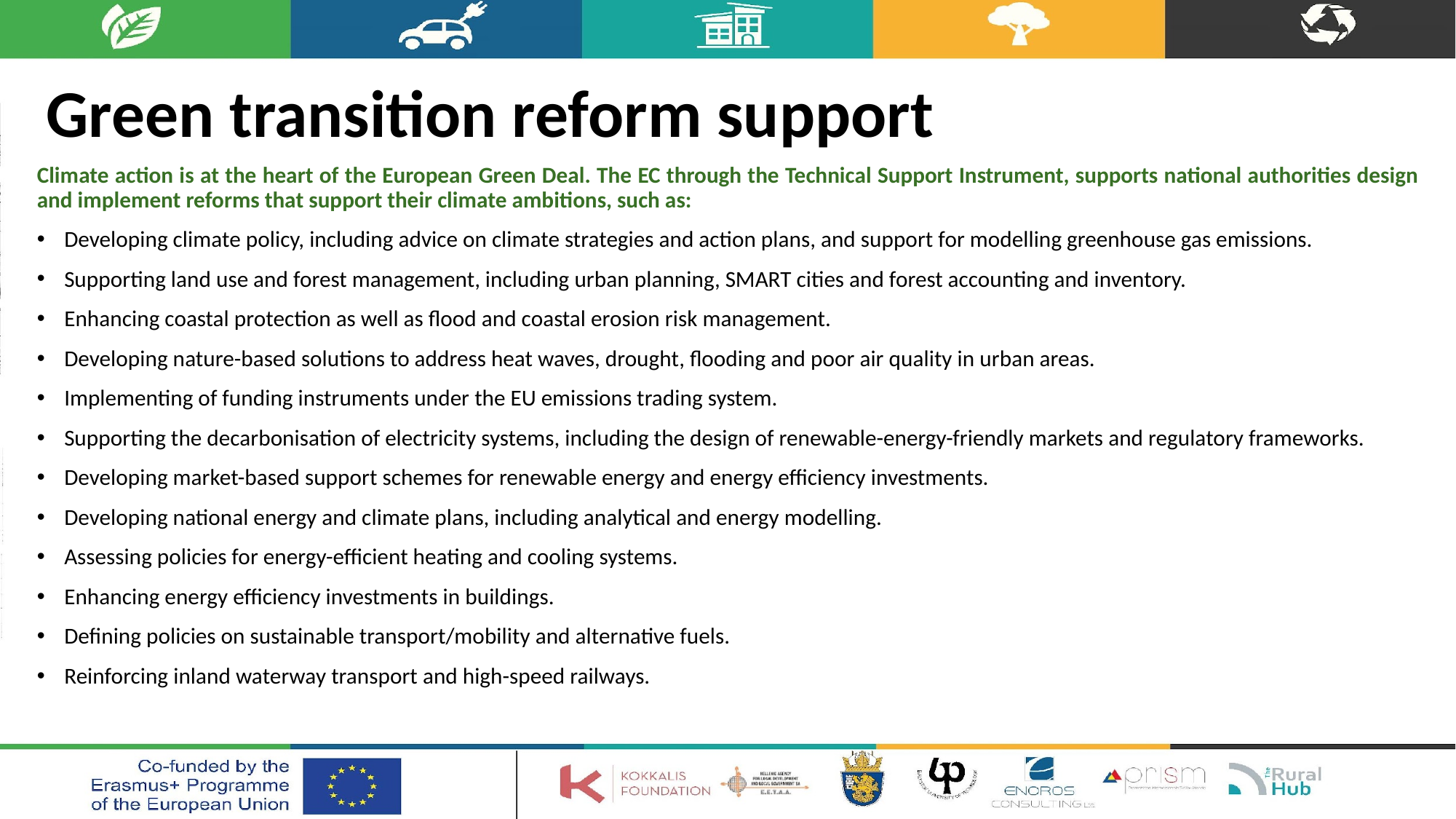

# Green transition reform support
Climate action is at the heart of the European Green Deal. The EC through the Technical Support Instrument, supports national authorities design and implement reforms that support their climate ambitions, such as:
Developing climate policy, including advice on climate strategies and action plans, and support for modelling greenhouse gas emissions.
Supporting land use and forest management, including urban planning, SMART cities and forest accounting and inventory.
Enhancing coastal protection as well as flood and coastal erosion risk management.
Developing nature-based solutions to address heat waves, drought, flooding and poor air quality in urban areas.
Implementing of funding instruments under the EU emissions trading system.
Supporting the decarbonisation of electricity systems, including the design of renewable-energy-friendly markets and regulatory frameworks.
Developing market-based support schemes for renewable energy and energy efficiency investments.
Developing national energy and climate plans, including analytical and energy modelling.
Assessing policies for energy-efficient heating and cooling systems.
Enhancing energy efficiency investments in buildings.
Defining policies on sustainable transport/mobility and alternative fuels.
Reinforcing inland waterway transport and high-speed railways.